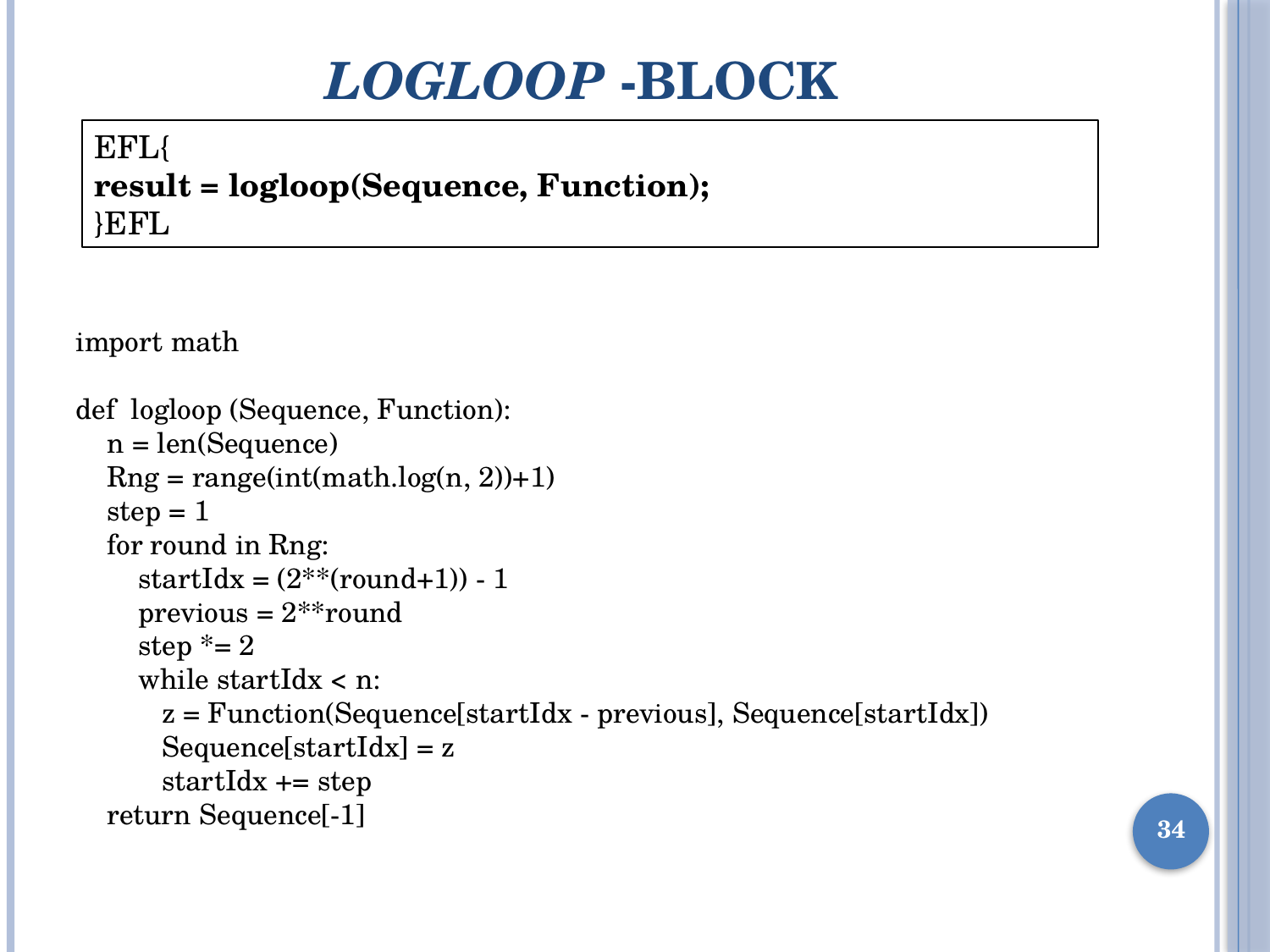

# logloop -block
EFL{
result = logloop(Sequence, Function);
}EFL
import math

def  logloop (Sequence, Function):
    n = len(Sequence)
    Rng = range(int(math.log(n, 2))+1)
    step = 1
    for round in Rng:
        startIdx = (2**(round+1)) - 1
        previous = 2**round
        step *= 2
        while startIdx < n:
           z = Function(Sequence[startIdx - previous], Sequence[startIdx])
           Sequence[startIdx] = z
           startIdx += step
    return Sequence[-1]
34